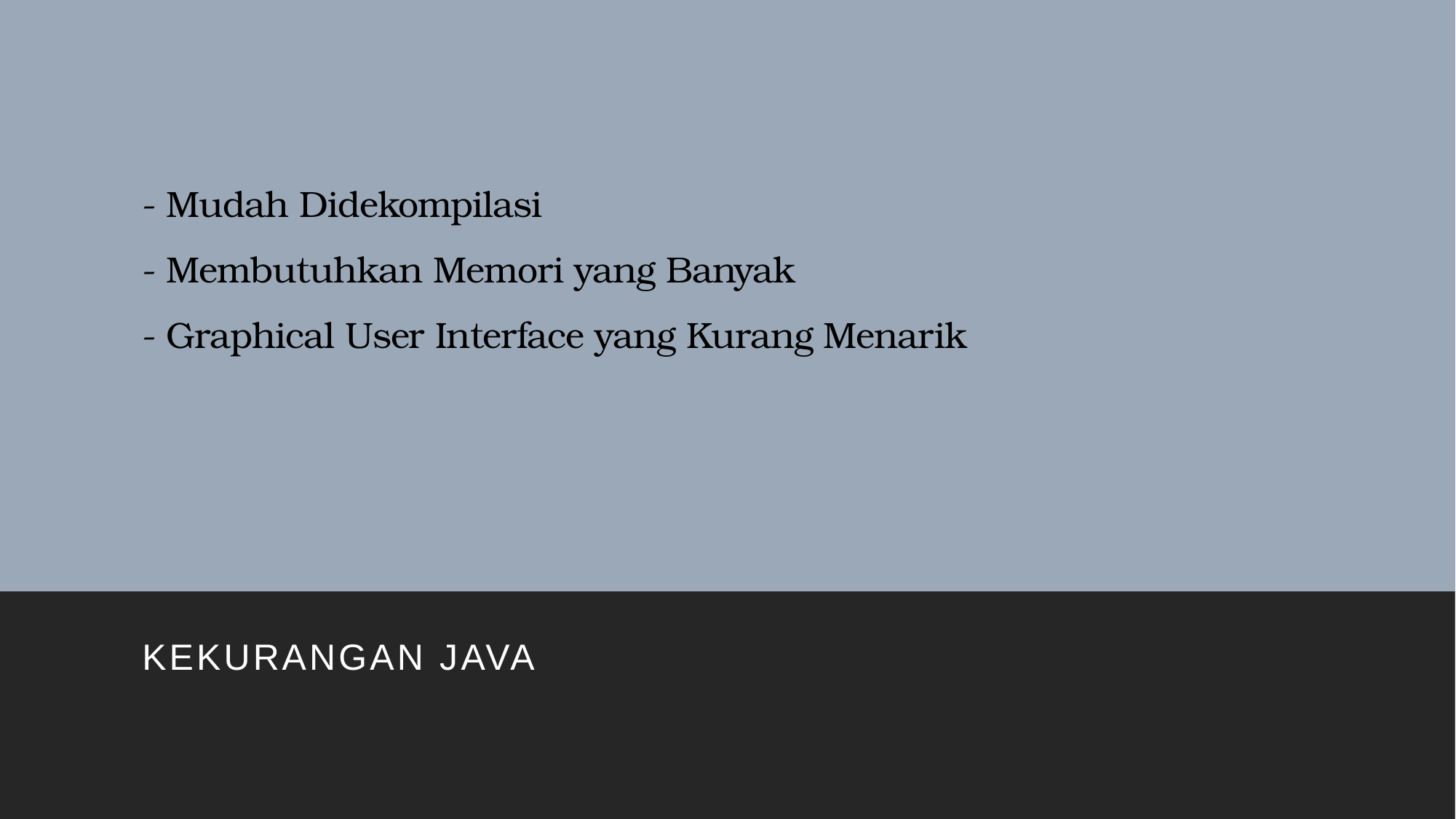

# - Mudah Didekompilasi - Membutuhkan Memori yang Banyak - Graphical User Interface yang Kurang Menarik

KEKURANGAN JAVA